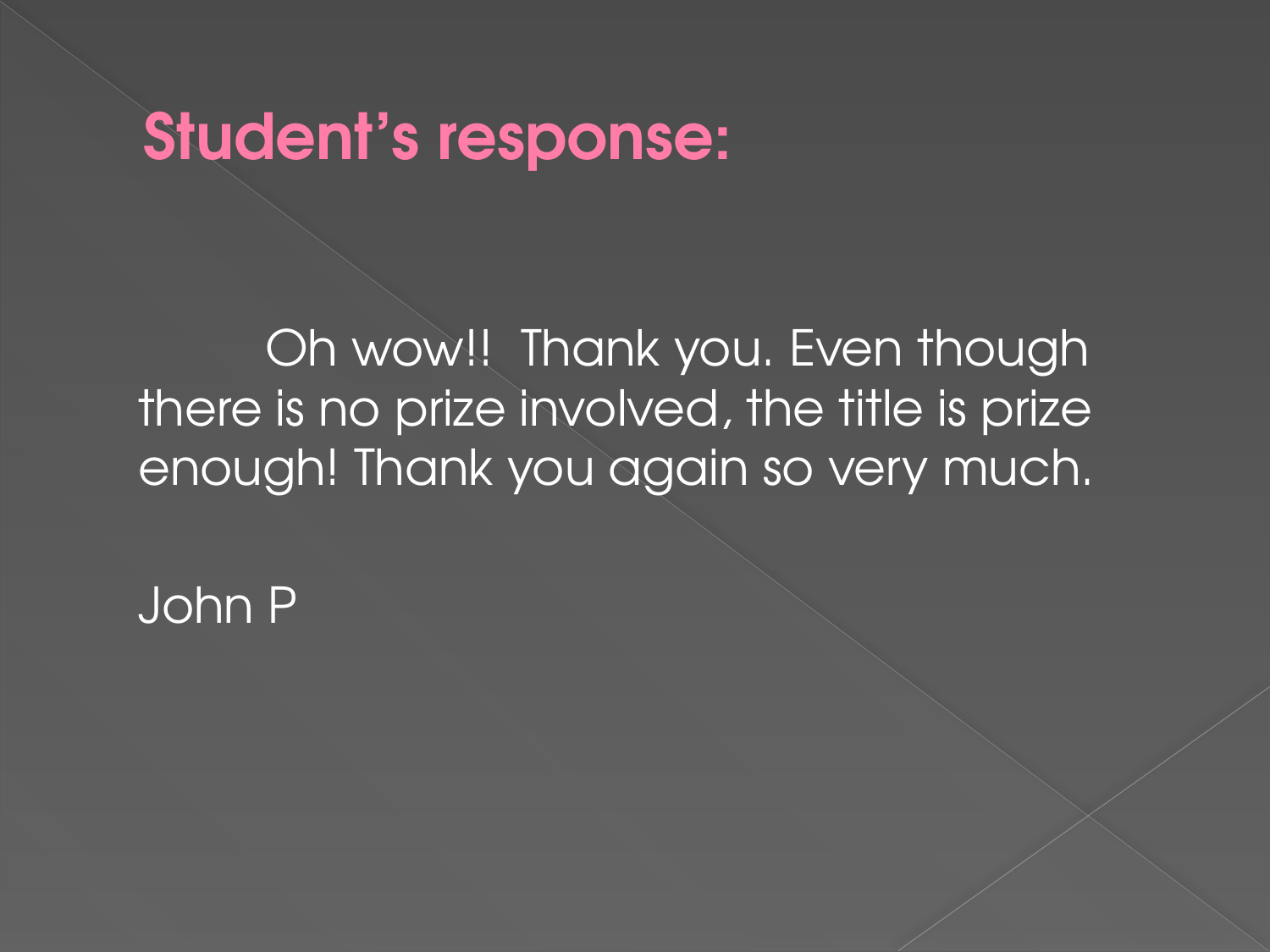

# Student’s response:
		Oh wow!!  Thank you. Even though there is no prize involved, the title is prize enough! Thank you again so very much.

	John P